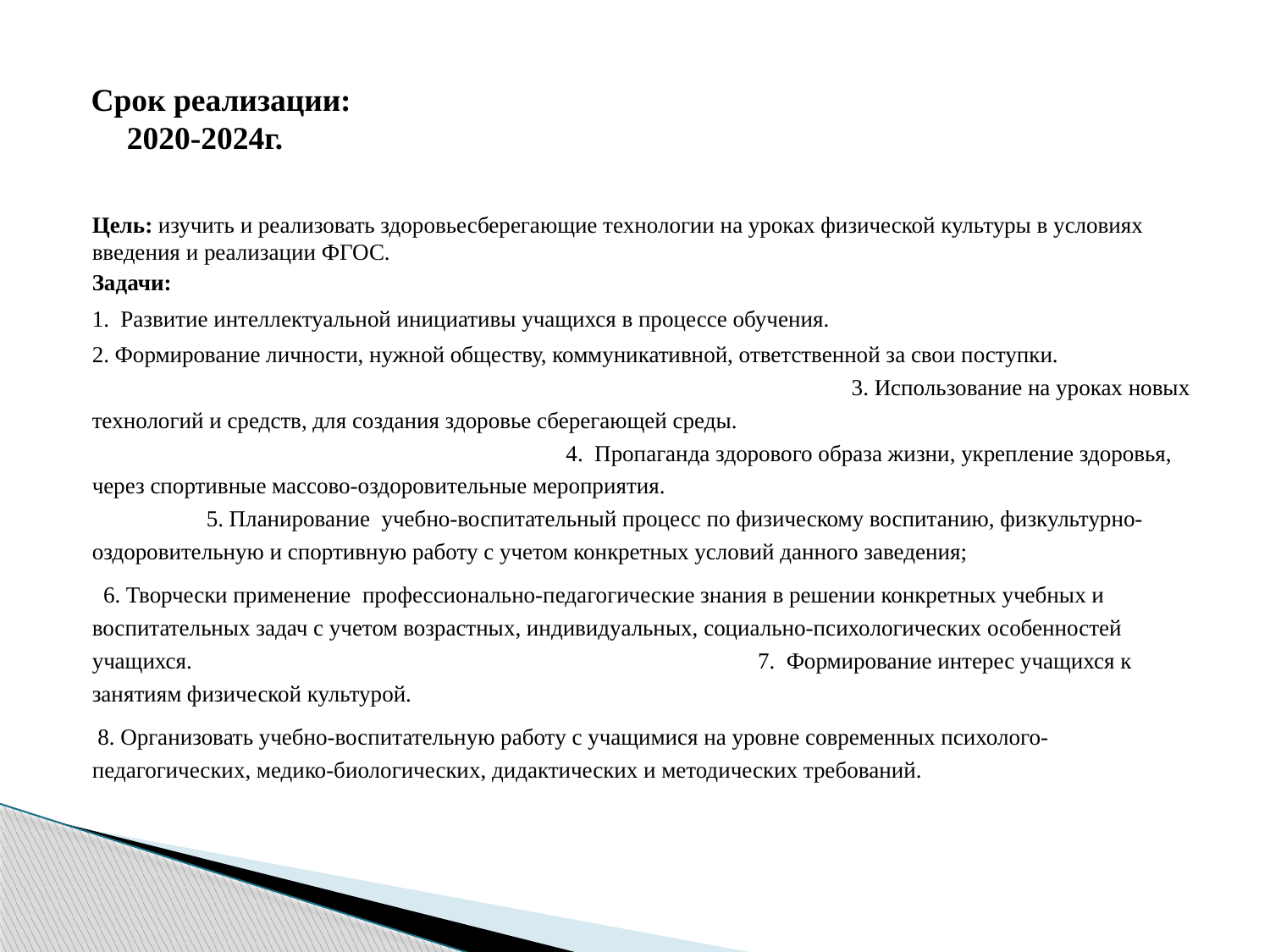

# Срок реализации: 2020-2024г.

Цель: изучить и реализовать здоровьесберегающие технологии на уроках физической культуры в условиях введения и реализации ФГОС.
Задачи:
1.  Развитие интеллектуальной инициативы учащихся в процессе обучения.
2. Формирование личности, нужной обществу, коммуникативной, ответственной за свои поступки.                                                                                                                                                             3. Использование на уроках новых технологий и средств, для создания здоровье сберегающей среды.                                                                                                                                                                   4.  Пропаганда здорового образа жизни, укрепление здоровья, через спортивные массово-оздоровительные мероприятия.                                                                                                                 5. Планирование  учебно-воспитательный процесс по физическому воспитанию, физкультурно-оздоровительную и спортивную работу с учетом конкретных условий данного заведения;
  6. Творчески применение  профессионально-педагогические знания в решении конкретных учебных и воспитательных задач с учетом возрастных, индивидуальных, социально-психологических особенностей учащихся.                                                                                                   7.  Формирование интерес учащихся к занятиям физической культурой.
 8. Организовать учебно-воспитательную работу с учащимися на уровне современных психолого-педагогических, медико-биологических, дидактических и методических требований.